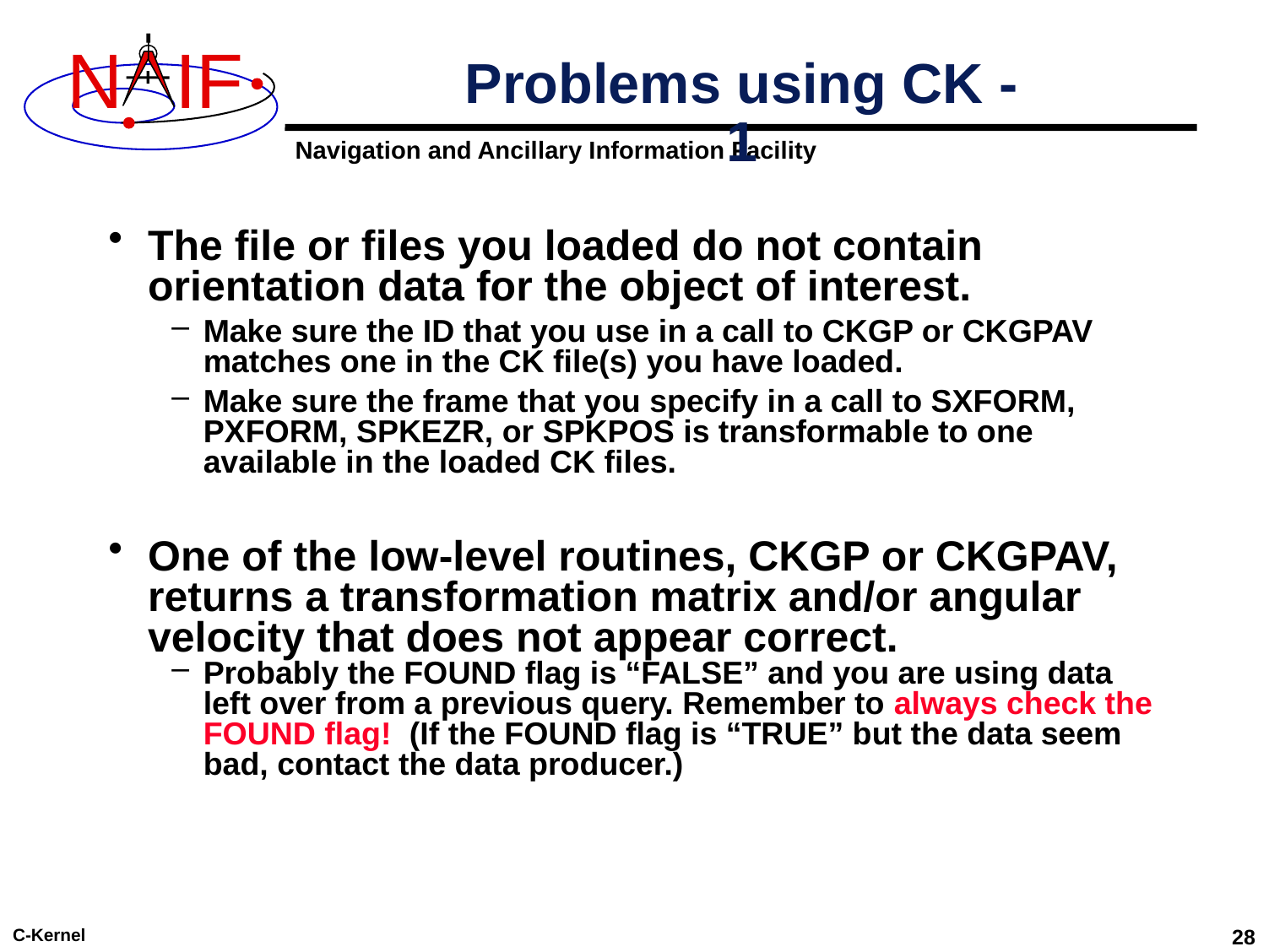

# Problems using CK - 1
The file or files you loaded do not contain orientation data for the object of interest.
Make sure the ID that you use in a call to CKGP or CKGPAV matches one in the CK file(s) you have loaded.
Make sure the frame that you specify in a call to SXFORM, PXFORM, SPKEZR, or SPKPOS is transformable to one available in the loaded CK files.

One of the low-level routines, CKGP or CKGPAV, returns a transformation matrix and/or angular velocity that does not appear correct.
Probably the FOUND flag is “FALSE” and you are using data left over from a previous query. Remember to always check the FOUND flag!  (If the FOUND flag is “TRUE” but the data seem bad, contact the data producer.)

C-Kernel
28